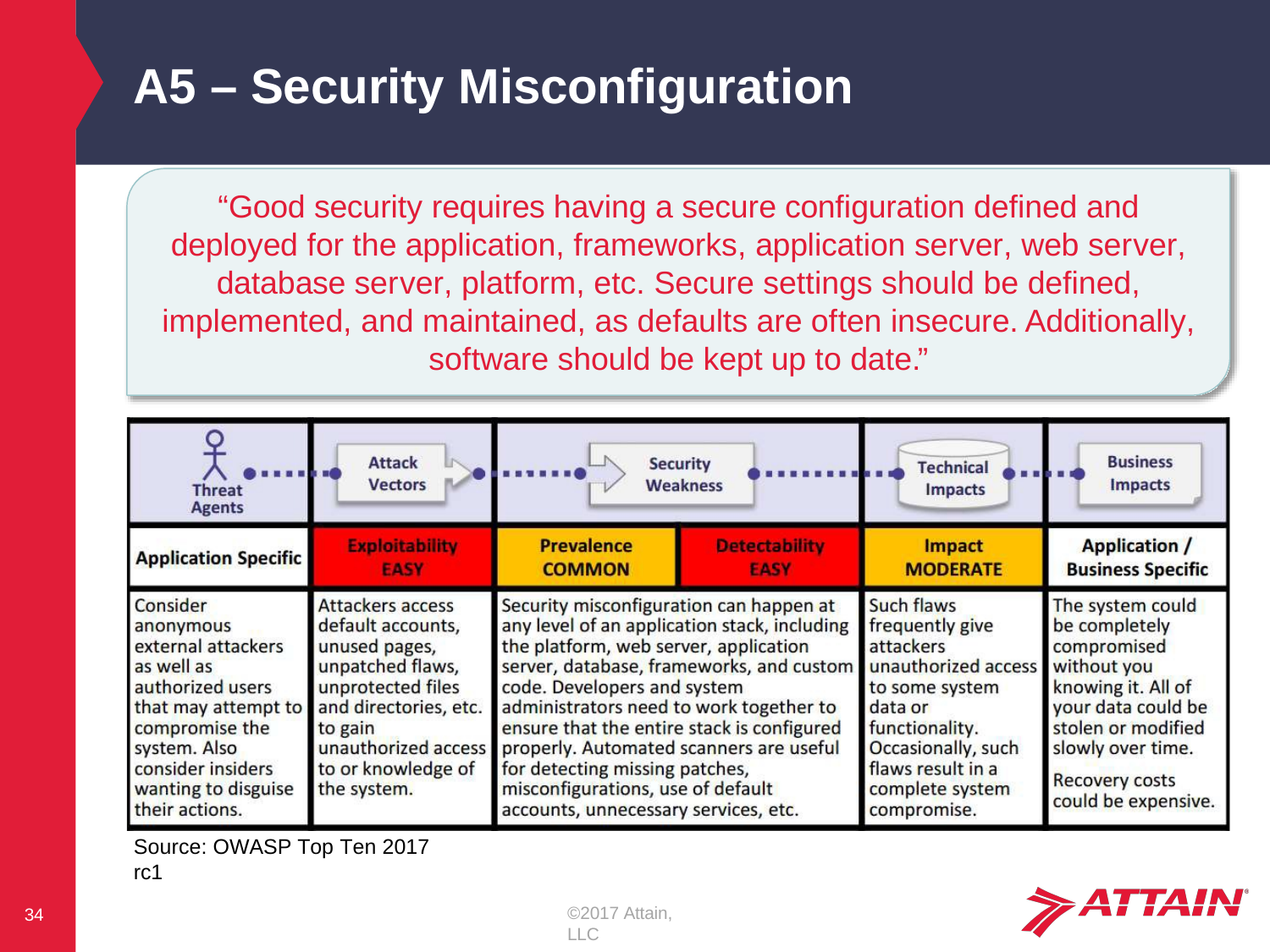

# A5 – Security Misconfiguration

“Good security requires having a secure configuration defined and deployed for the application, frameworks, application server, web server, database server, platform, etc. Secure settings should be defined, implemented, and maintained, as defaults are often insecure. Additionally, software should be kept up to date.”

Source: OWASP Top Ten 2017 rc1
©2017 Attain, LLC
34